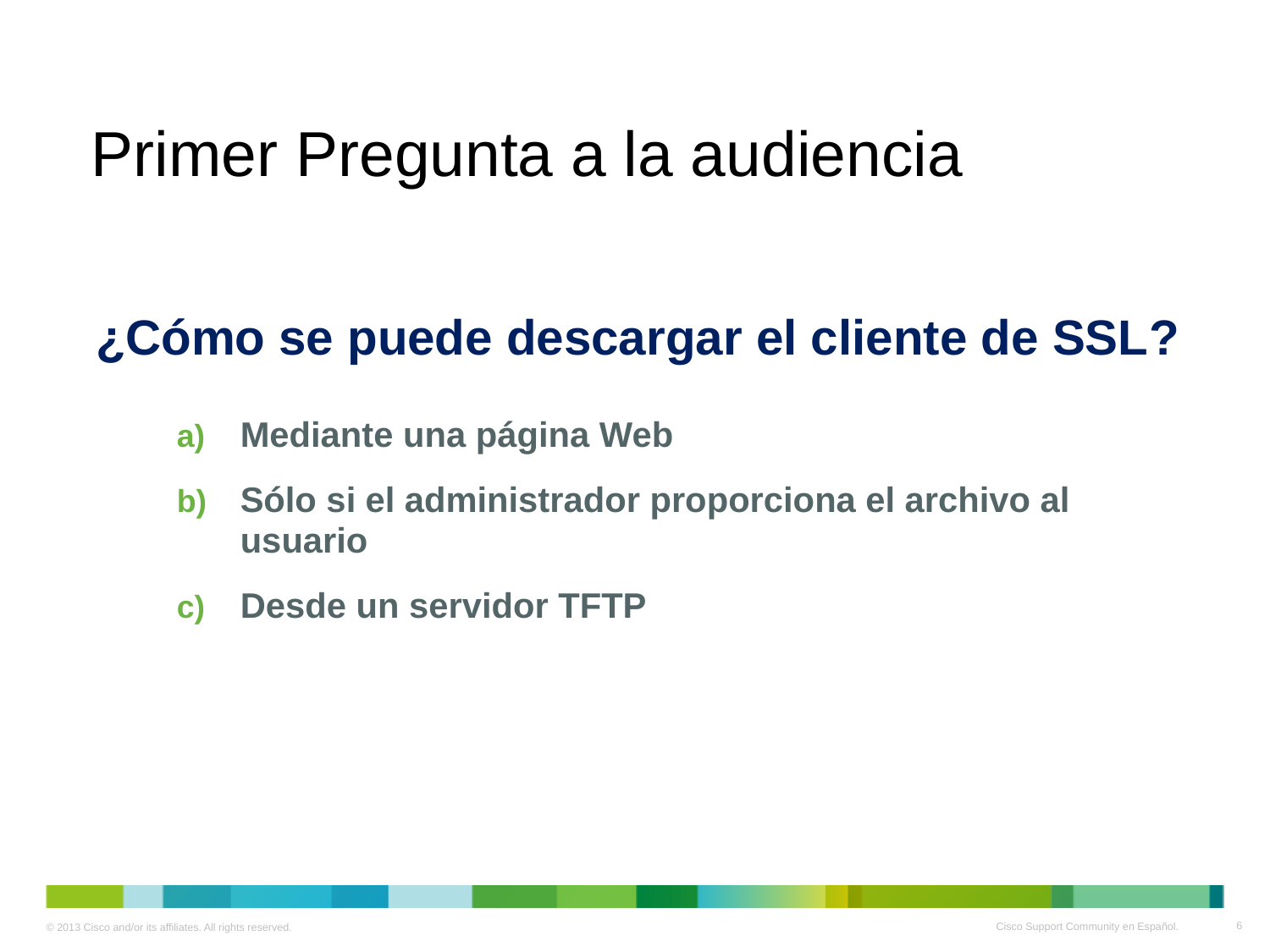

# Primer Pregunta a la audiencia
¿Cómo se puede descargar el cliente de SSL?
Mediante una página Web
Sólo si el administrador proporciona el archivo al usuario
Desde un servidor TFTP